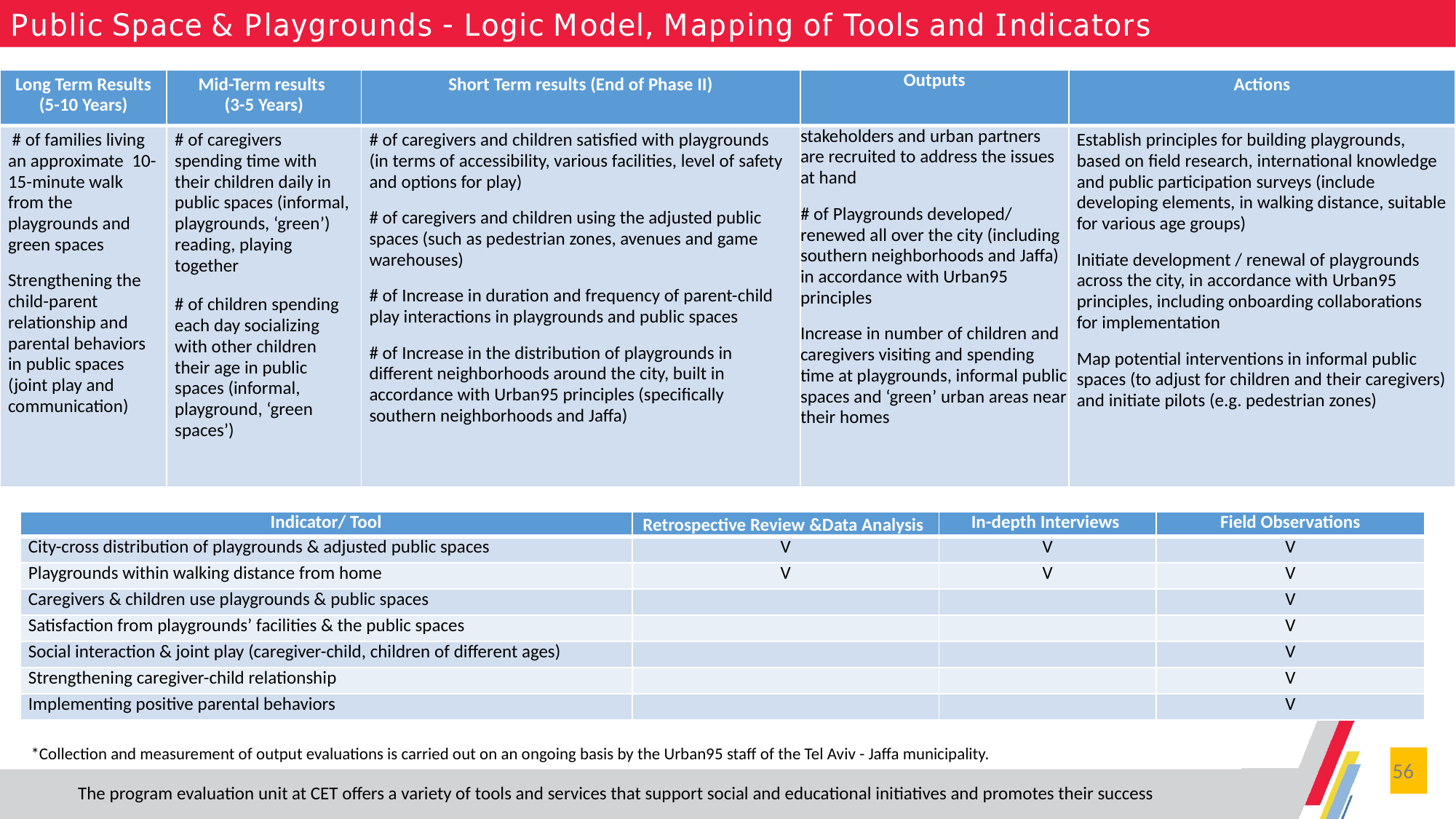

Public Space & Playgrounds - Logic Model, Mapping of Tools and Indicators
| Long Term Results (5-10 Years) | Mid-Term results (3-5 Years) | Short Term results (End of Phase II) | Outputs | Actions |
| --- | --- | --- | --- | --- |
| # of families living an approximate 10-15-minute walk from the playgrounds and green spaces Strengthening the child-parent relationship and parental behaviors in public spaces (joint play and communication) | # of caregivers spending time with their children daily in public spaces (informal, playgrounds, ‘green’) reading, playing together # of children spending each day socializing with other children their age in public spaces (informal, playground, ‘green spaces’) | # of caregivers and children satisfied with playgrounds (in terms of accessibility, various facilities, level of safety and options for play) # of caregivers and children using the adjusted public spaces (such as pedestrian zones, avenues and game warehouses) # of Increase in duration and frequency of parent-child play interactions in playgrounds and public spaces # of Increase in the distribution of playgrounds in different neighborhoods around the city, built in accordance with Urban95 principles (specifically southern neighborhoods and Jaffa) | stakeholders and urban partners are recruited to address the issues at hand # of Playgrounds developed/ renewed all over the city (including southern neighborhoods and Jaffa) in accordance with Urban95 principles Increase in number of children and caregivers visiting and spending time at playgrounds, informal public spaces and ‘green’ urban areas near their homes | Establish principles for building playgrounds, based on field research, international knowledge and public participation surveys (include developing elements, in walking distance, suitable for various age groups) Initiate development / renewal of playgrounds across the city, in accordance with Urban95 principles, including onboarding collaborations for implementation Map potential interventions in informal public spaces (to adjust for children and their caregivers) and initiate pilots (e.g. pedestrian zones) |

| Indicator/ Tool | Retrospective Review &Data Analysis | In-depth Interviews | Field Observations |
| --- | --- | --- | --- |
| City-cross distribution of playgrounds & adjusted public spaces | V | V | V |
| Playgrounds within walking distance from home | V | V | V |
| Caregivers & children use playgrounds & public spaces |  |  | V |
| Satisfaction from playgrounds’ facilities & the public spaces |  |  | V |
| Social interaction & joint play (caregiver-child, children of different ages) |  |  | V |
| Strengthening caregiver-child relationship |  |  | V |
| Implementing positive parental behaviors |  |  | V |
*Collection and measurement of output evaluations is carried out on an ongoing basis by the Urban95 staff of the Tel Aviv - Jaffa municipality.
56